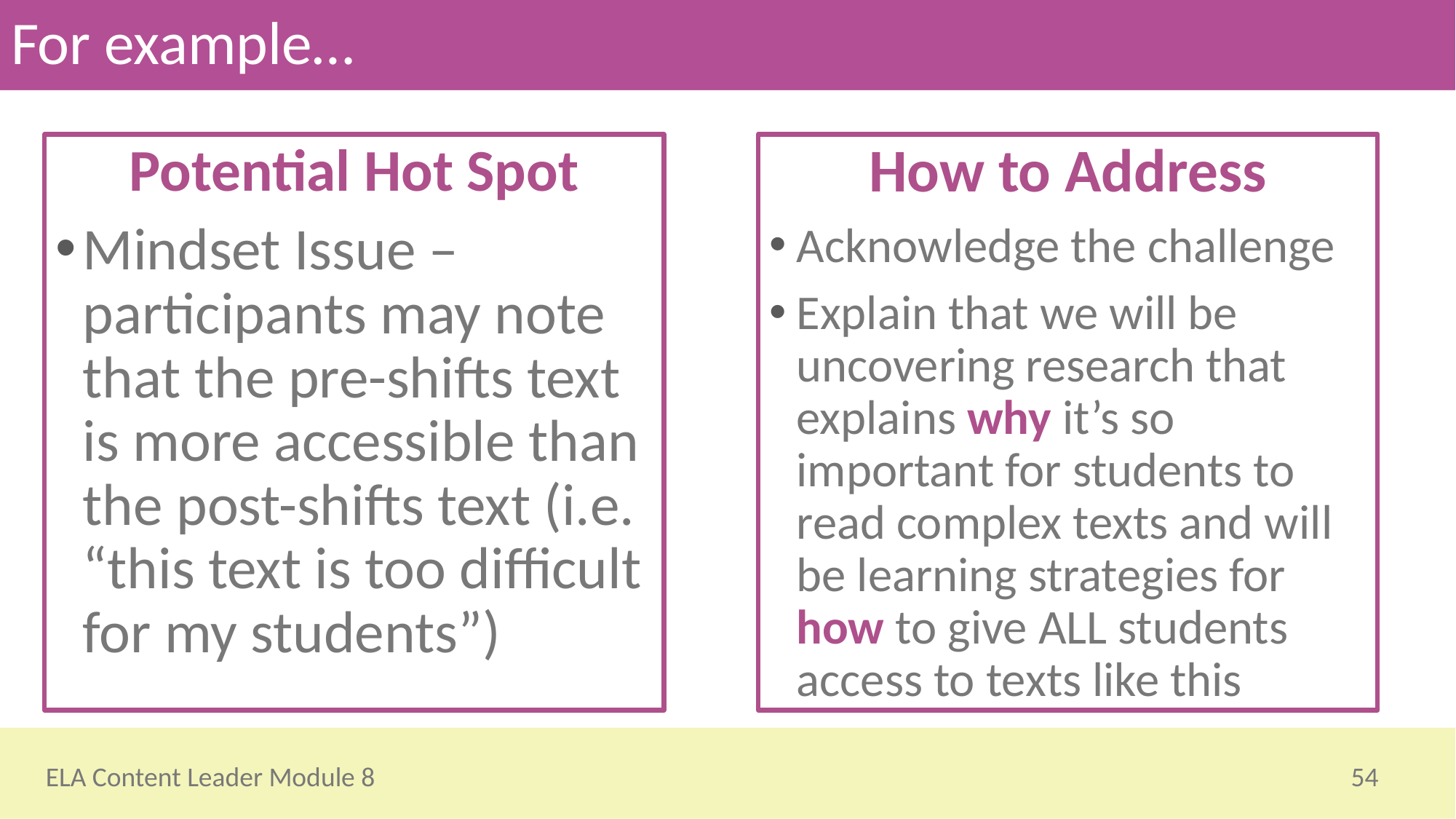

# For example…
Potential Hot Spot
Mindset Issue – participants may note that the pre-shifts text is more accessible than the post-shifts text (i.e. “this text is too difficult for my students”)

How to Address
Acknowledge the challenge
Explain that we will be uncovering research that explains why it’s so important for students to read complex texts and will be learning strategies for how to give ALL students access to texts like this

54